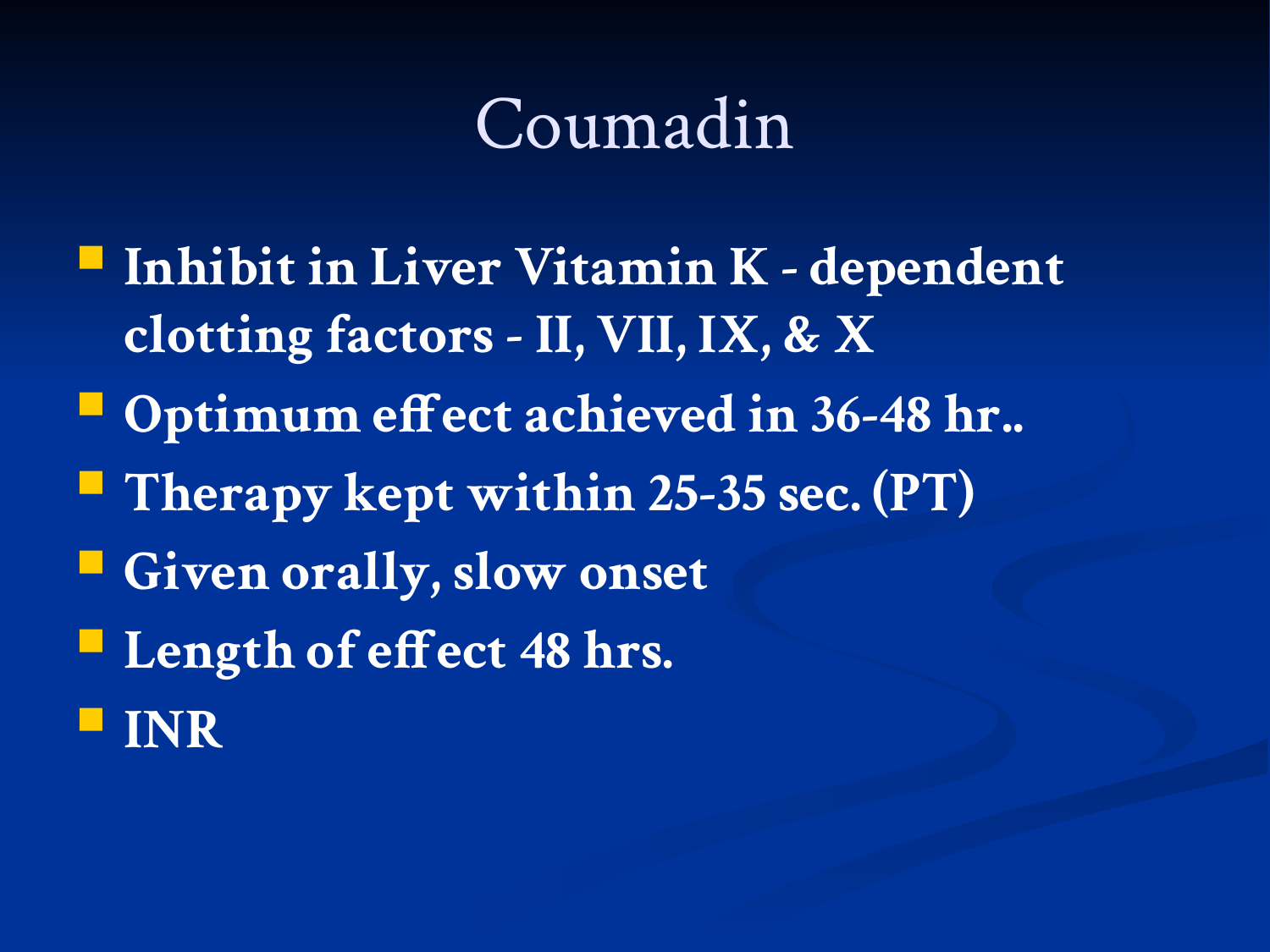

# Coumadin
Inhibit in Liver Vitamin K - dependent clotting factors - II, VII, IX, & X
Optimum effect achieved in 36-48 hr..
Therapy kept within 25-35 sec. (PT)
Given orally, slow onset
Length of effect 48 hrs.
INR